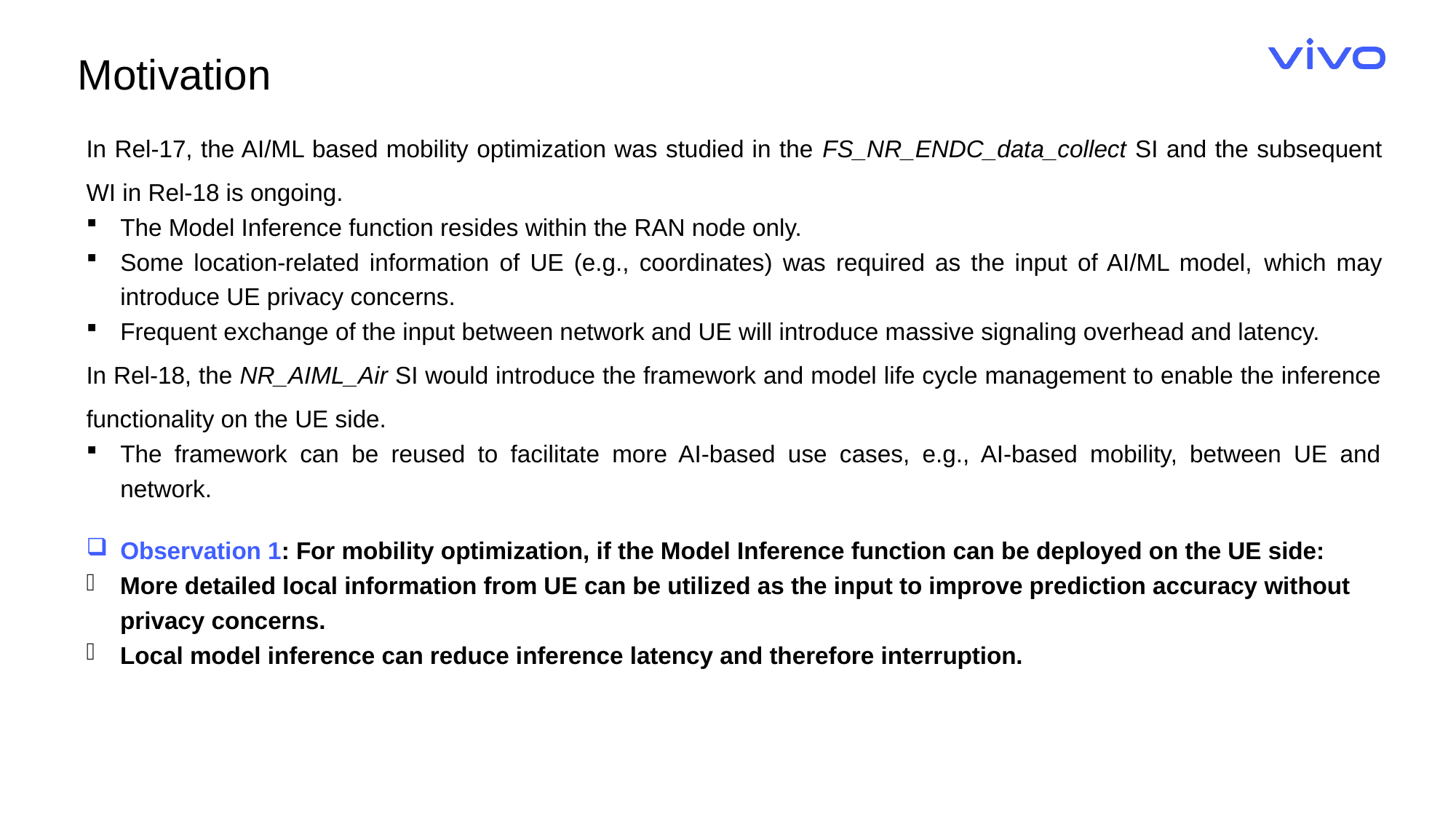

Motivation
In Rel-17, the AI/ML based mobility optimization was studied in the FS_NR_ENDC_data_collect SI and the subsequent WI in Rel-18 is ongoing.
The Model Inference function resides within the RAN node only.
Some location-related information of UE (e.g., coordinates) was required as the input of AI/ML model, which may introduce UE privacy concerns.
Frequent exchange of the input between network and UE will introduce massive signaling overhead and latency.
In Rel-18, the NR_AIML_Air SI would introduce the framework and model life cycle management to enable the inference functionality on the UE side.
The framework can be reused to facilitate more AI-based use cases, e.g., AI-based mobility, between UE and network.
Observation 1: For mobility optimization, if the Model Inference function can be deployed on the UE side:
More detailed local information from UE can be utilized as the input to improve prediction accuracy without privacy concerns.
Local model inference can reduce inference latency and therefore interruption.